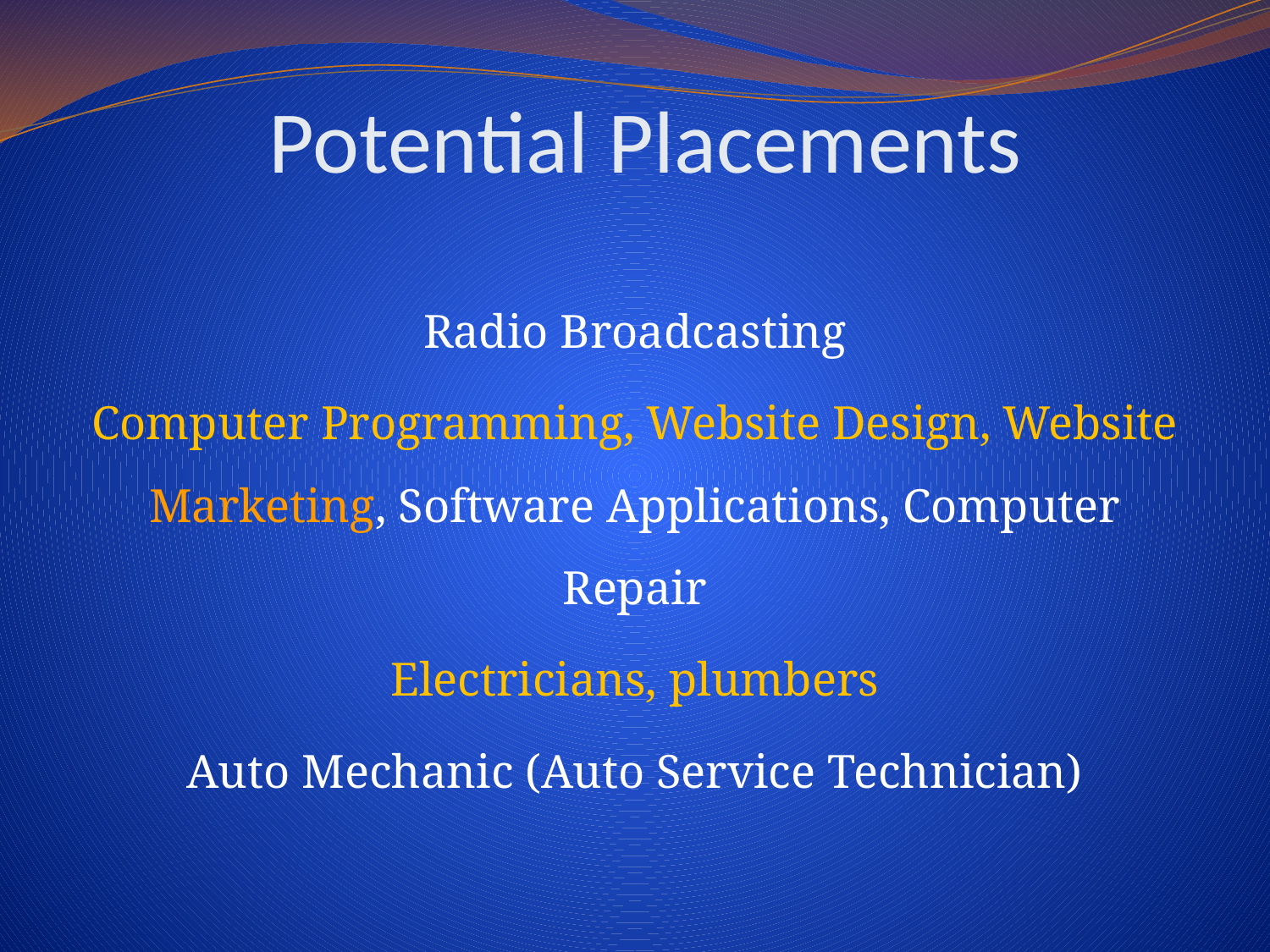

# Potential Placements
Radio Broadcasting
Computer Programming, Website Design, Website Marketing, Software Applications, Computer Repair
Electricians, plumbers
Auto Mechanic (Auto Service Technician)